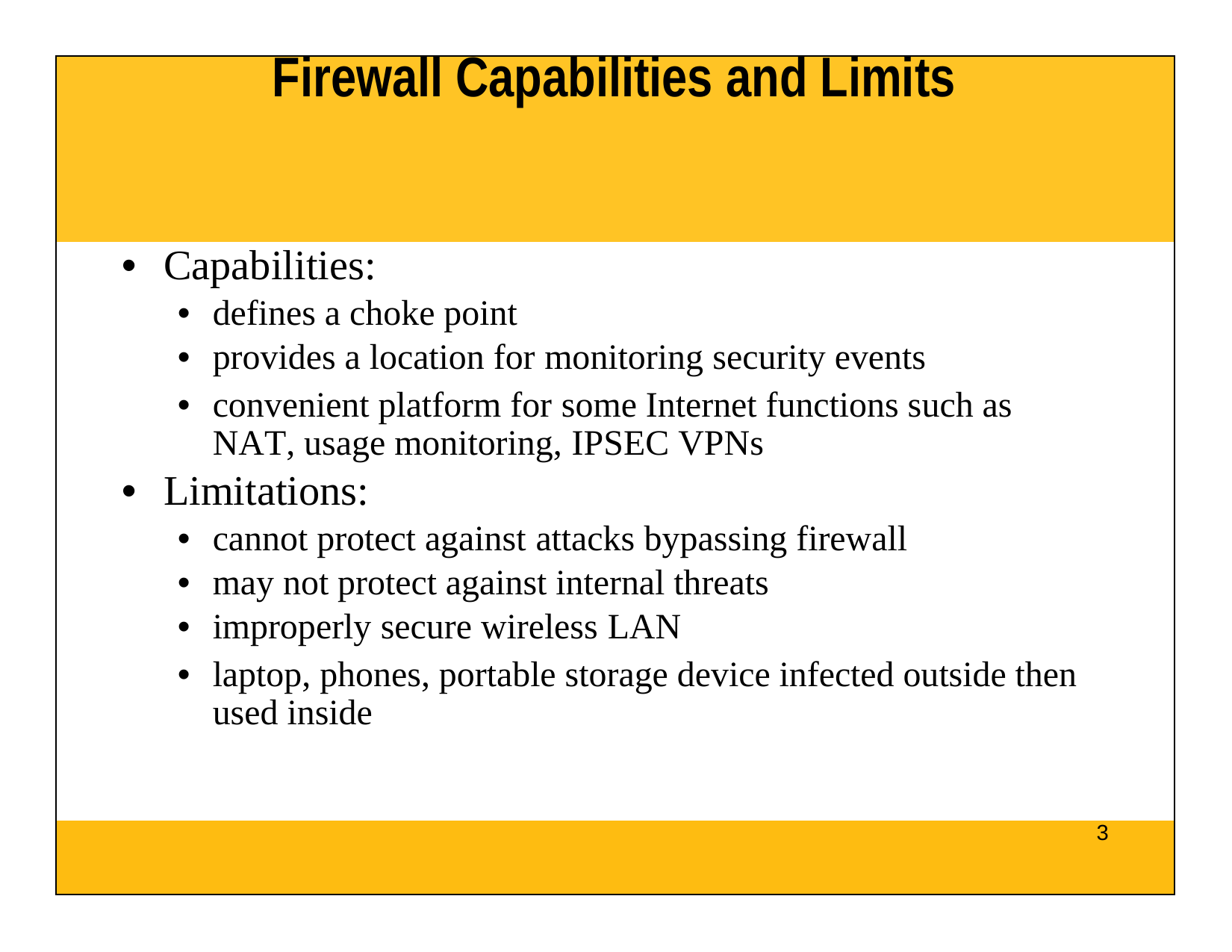

| Firewall Capabilities and Limits |
| --- |
| Capabilities: defines a choke point provides a location for monitoring security events convenient platform for some Internet functions such as NAT, usage monitoring, IPSEC VPNs Limitations: cannot protect against attacks bypassing firewall may not protect against internal threats improperly secure wireless LAN laptop, phones, portable storage device infected outside then used inside |
| 3 |